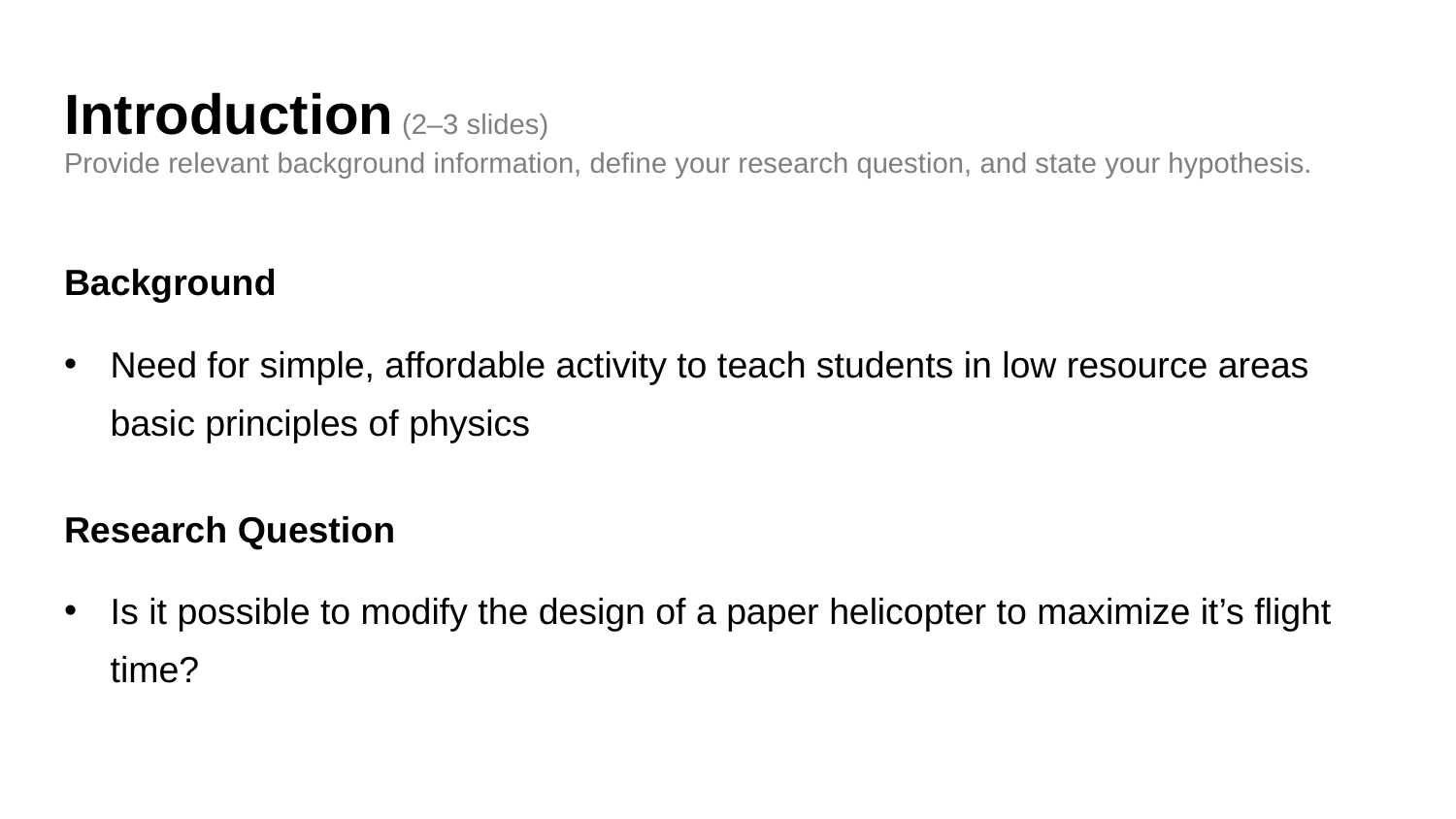

# Introduction (2–3 slides) Provide relevant background information, define your research question, and state your hypothesis.
Background
Need for simple, affordable activity to teach students in low resource areas basic principles of physics
Research Question
Is it possible to modify the design of a paper helicopter to maximize it’s flight time?